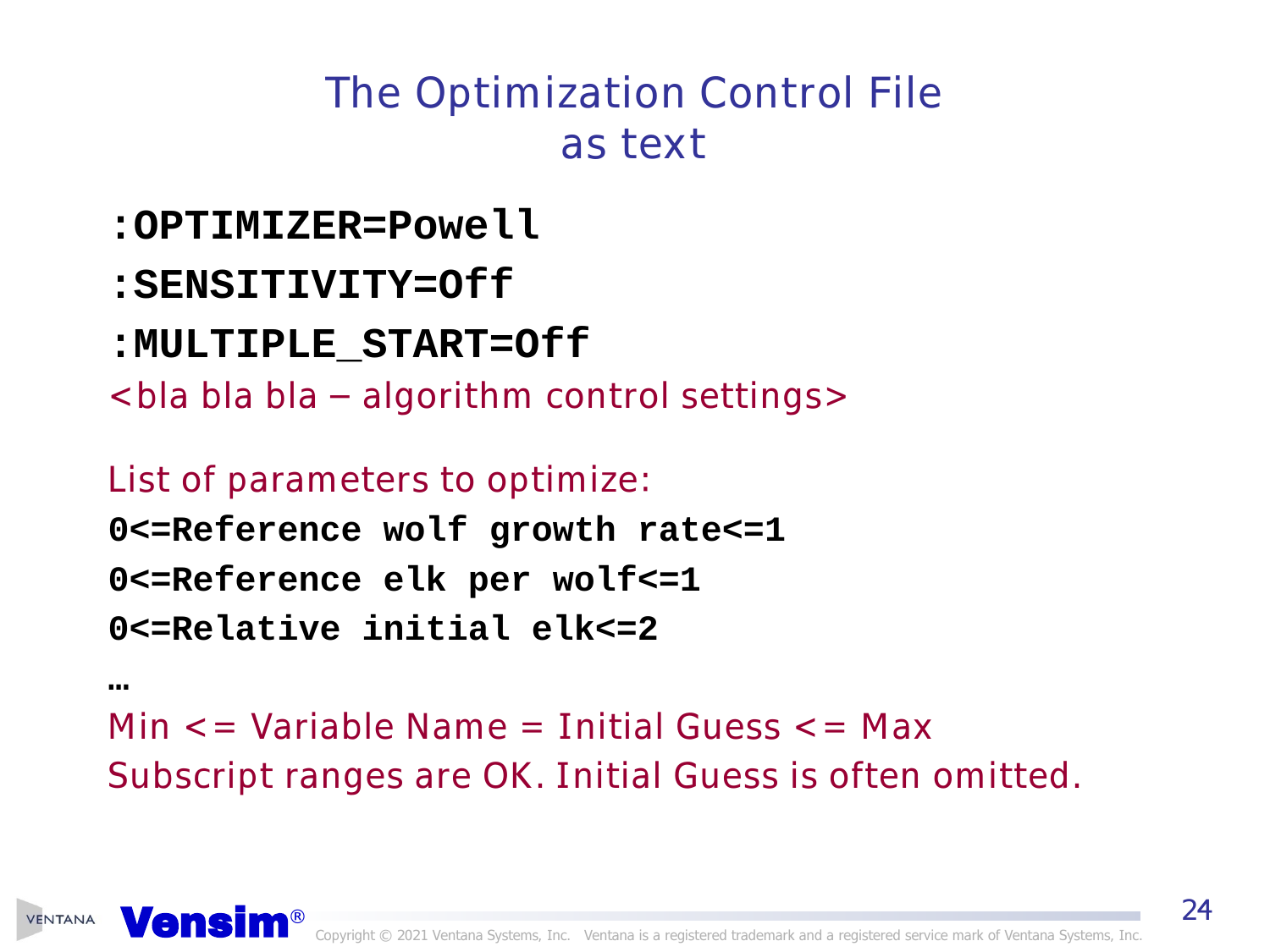

# The Optimization Control File as text
:OPTIMIZER=Powell
:SENSITIVITY=Off
:MULTIPLE_START=Off
<bla bla bla – algorithm control settings>

List of parameters to optimize:
0<=Reference wolf growth rate<=1
0<=Reference elk per wolf<=1
0<=Relative initial elk<=2
…
Min <= Variable Name = Initial Guess <= Max
Subscript ranges are OK. Initial Guess is often omitted.